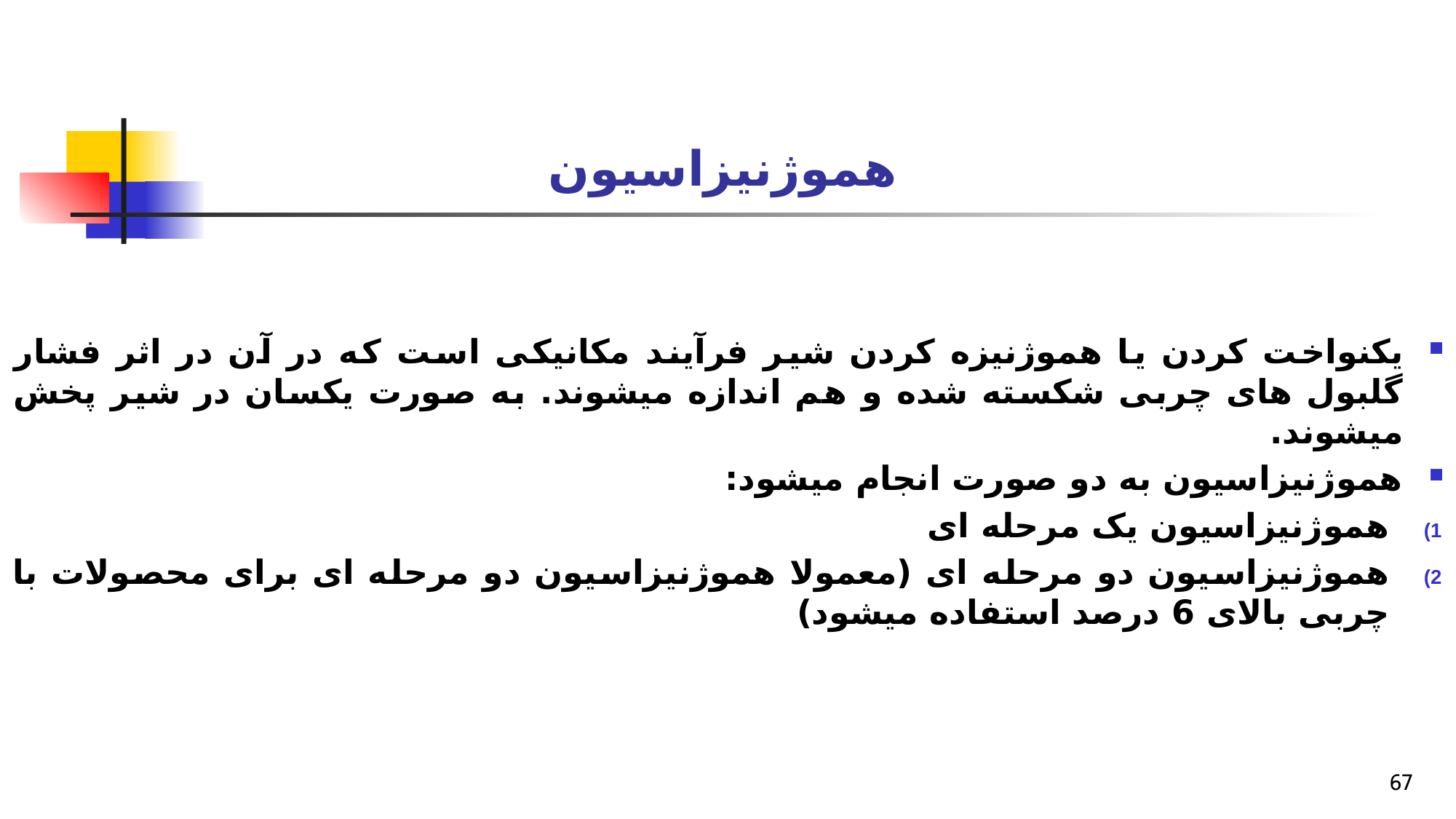

# هموژنیزاسیون

یکنواخت کردن یا هموژنیزه کردن شیر فرآیند مکانیکی است که در آن در اثر فشار گلبول های چربی شکسته شده و هم اندازه میشوند. به صورت یکسان در شیر پخش میشوند.
هموژنیزاسیون به دو صورت انجام میشود:
هموژنیزاسیون یک مرحله ای
هموژنیزاسیون دو مرحله ای (معمولا هموژنیزاسیون دو مرحله ای برای محصولات با چربی بالای 6 درصد استفاده میشود)

67